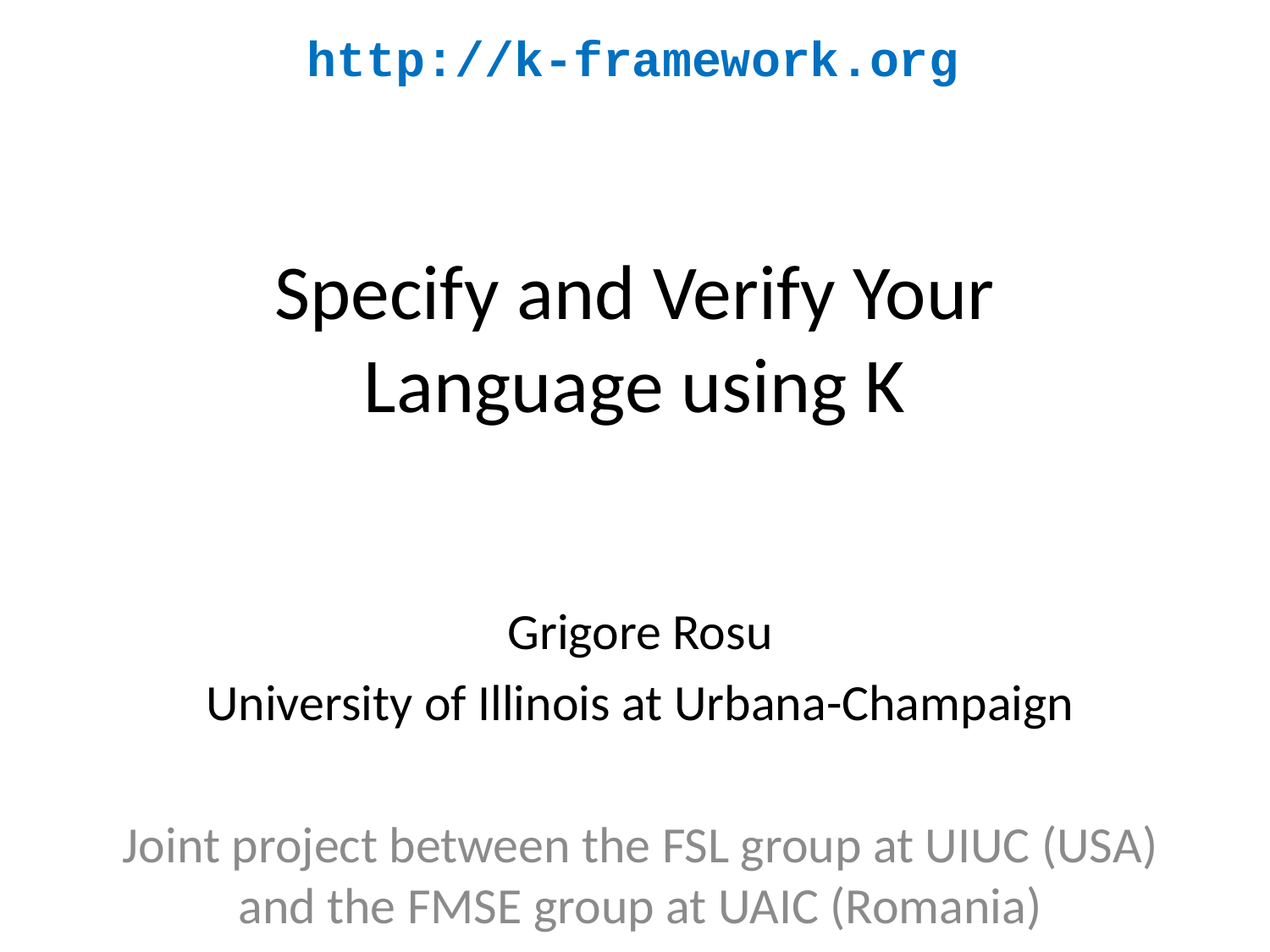

http://k-framework.org
# Specify and Verify Your Language using K
Grigore Rosu
University of Illinois at Urbana-Champaign

Joint project between the FSL group at UIUC (USA) and the FMSE group at UAIC (Romania)